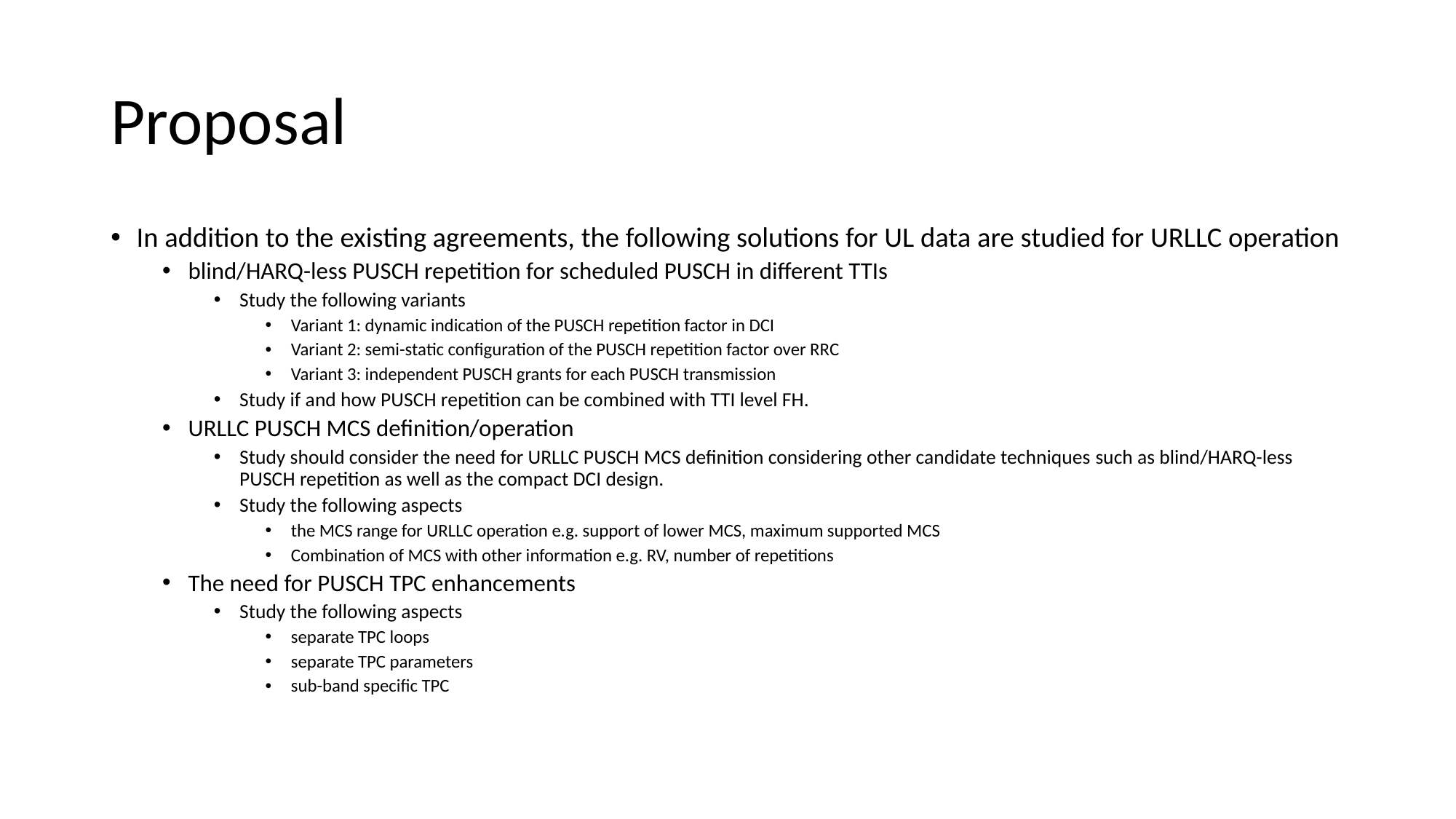

# Proposal
In addition to the existing agreements, the following solutions for UL data are studied for URLLC operation
blind/HARQ-less PUSCH repetition for scheduled PUSCH in different TTIs
Study the following variants
Variant 1: dynamic indication of the PUSCH repetition factor in DCI
Variant 2: semi-static configuration of the PUSCH repetition factor over RRC
Variant 3: independent PUSCH grants for each PUSCH transmission
Study if and how PUSCH repetition can be combined with TTI level FH.
URLLC PUSCH MCS definition/operation
Study should consider the need for URLLC PUSCH MCS definition considering other candidate techniques such as blind/HARQ-less PUSCH repetition as well as the compact DCI design.
Study the following aspects
the MCS range for URLLC operation e.g. support of lower MCS, maximum supported MCS
Combination of MCS with other information e.g. RV, number of repetitions
The need for PUSCH TPC enhancements
Study the following aspects
separate TPC loops
separate TPC parameters
sub-band specific TPC